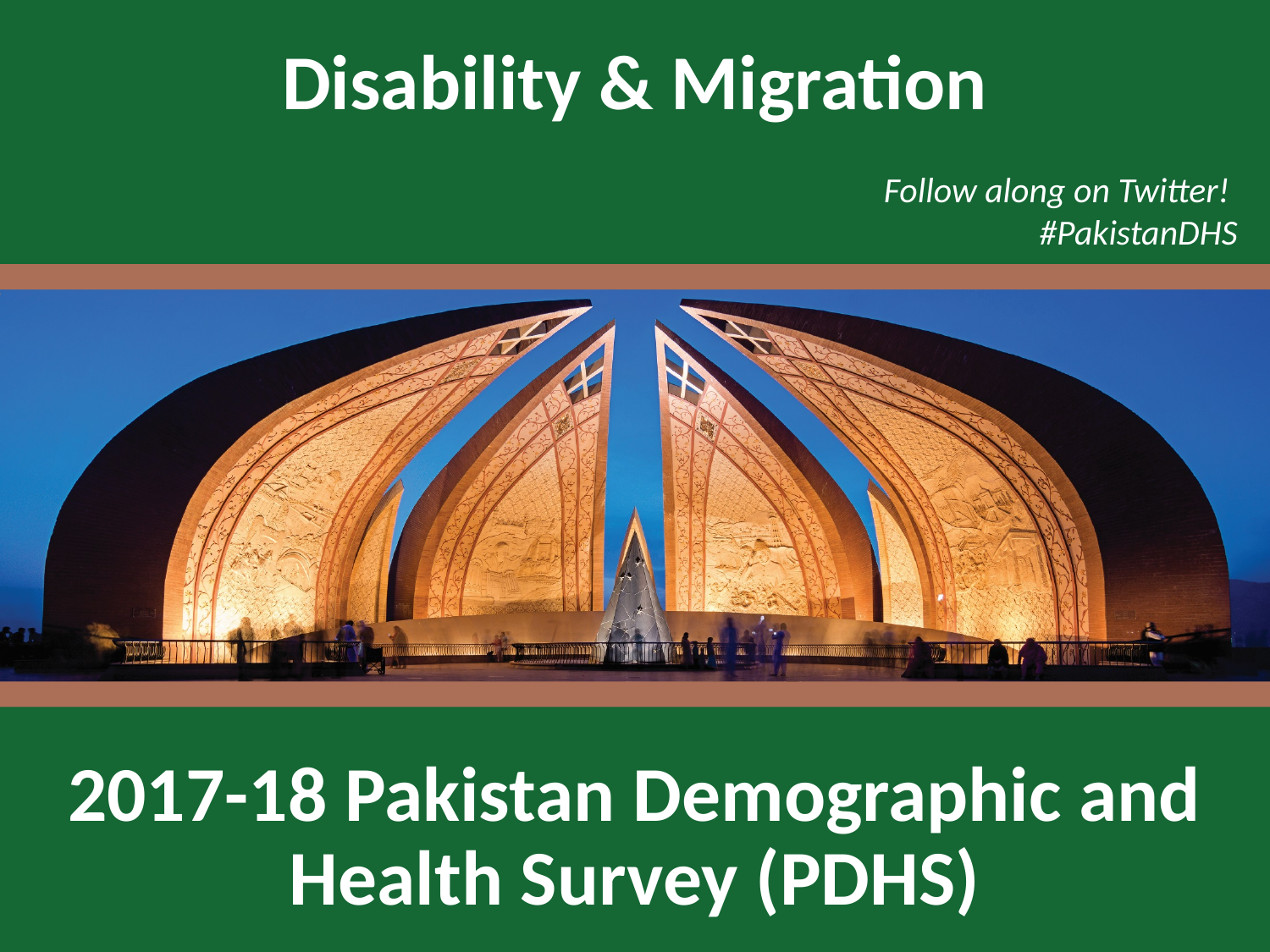

Disability & Migration
Follow along on Twitter!
#PakistanDHS